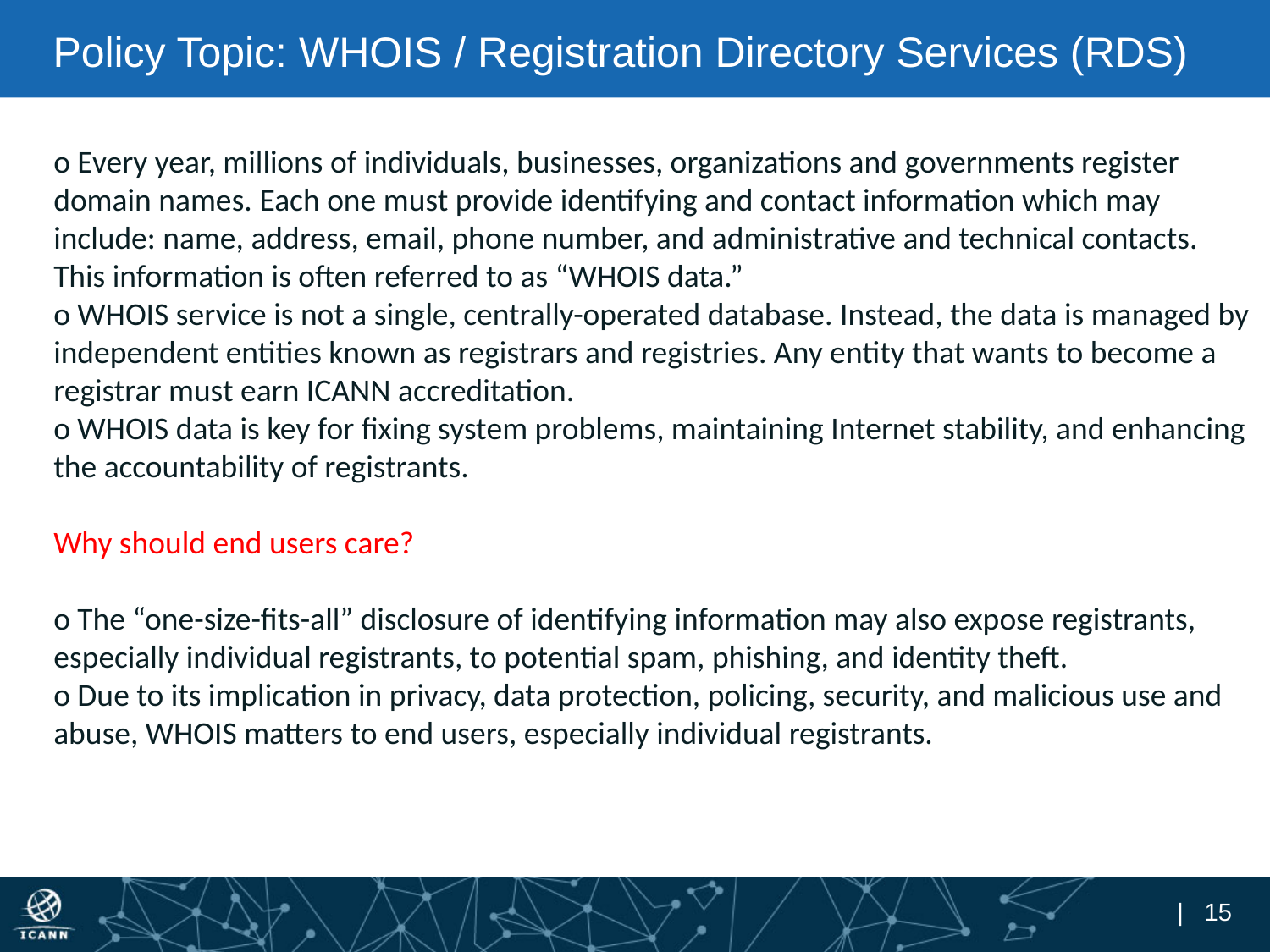

# Policy Topic: WHOIS / Registration Directory Services (RDS)
o Every year, millions of individuals, businesses, organizations and governments register
domain names. Each one must provide identifying and contact information which may
include: name, address, email, phone number, and administrative and technical contacts.
This information is often referred to as “WHOIS data.”
o WHOIS service is not a single, centrally-operated database. Instead, the data is managed by
independent entities known as registrars and registries. Any entity that wants to become a
registrar must earn ICANN accreditation.
o WHOIS data is key for fixing system problems, maintaining Internet stability, and enhancing
the accountability of registrants.

Why should end users care?

o The “one-size-fits-all” disclosure of identifying information may also expose registrants,
especially individual registrants, to potential spam, phishing, and identity theft.
o Due to its implication in privacy, data protection, policing, security, and malicious use and
abuse, WHOIS matters to end users, especially individual registrants.